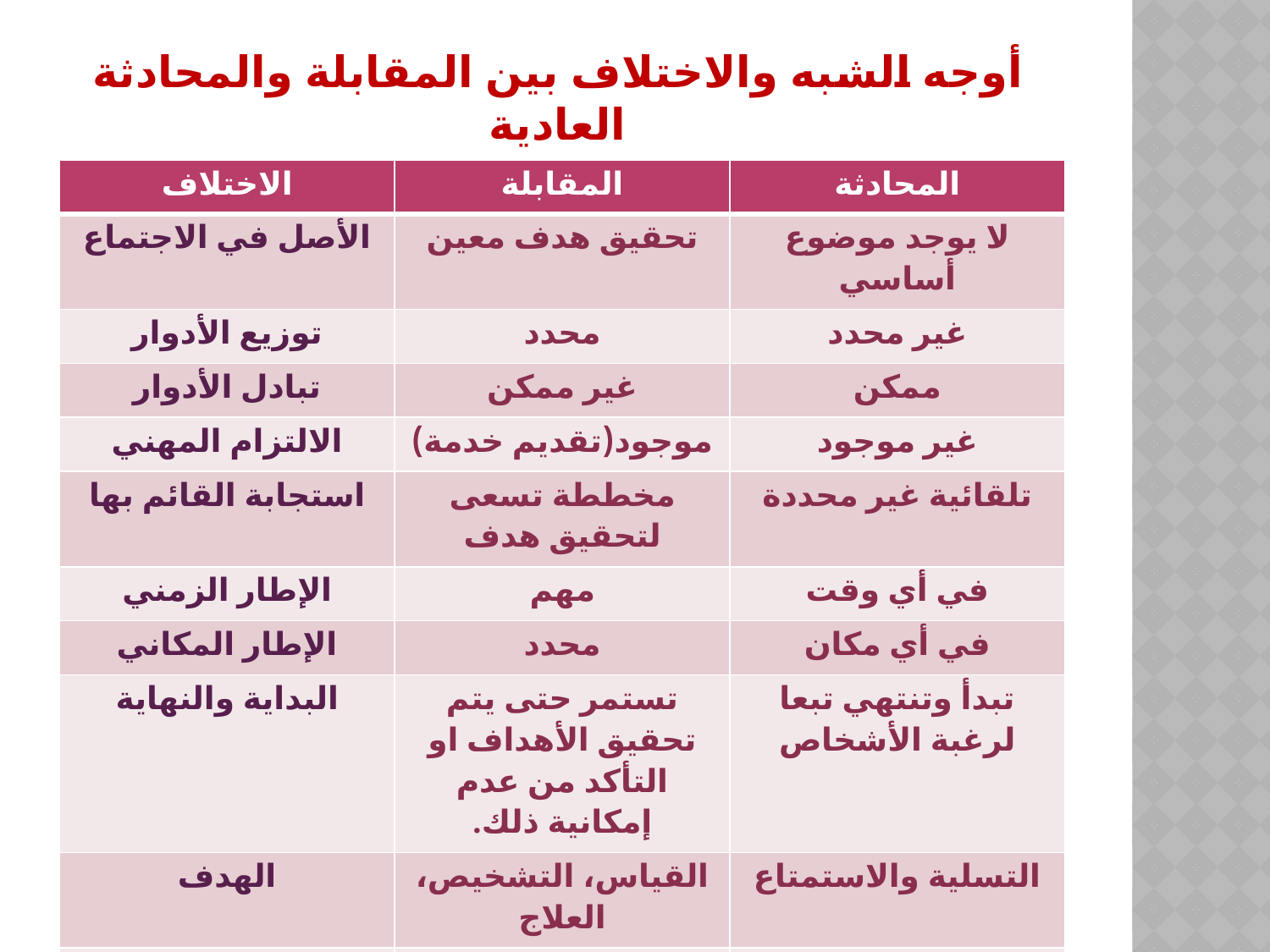

# أوجه الشبه والاختلاف بين المقابلة والمحادثة العادية
| الاختلاف | المقابلة | المحادثة |
| --- | --- | --- |
| الأصل في الاجتماع | تحقيق هدف معين | لا يوجد موضوع أساسي |
| توزيع الأدوار | محدد | غير محدد |
| تبادل الأدوار | غير ممكن | ممكن |
| الالتزام المهني | موجود(تقديم خدمة) | غير موجود |
| استجابة القائم بها | مخططة تسعى لتحقيق هدف | تلقائية غير محددة |
| الإطار الزمني | مهم | في أي وقت |
| الإطار المكاني | محدد | في أي مكان |
| البداية والنهاية | تستمر حتى يتم تحقيق الأهداف او التأكد من عدم إمكانية ذلك. | تبدأ وتنتهي تبعا لرغبة الأشخاص |
| الهدف | القياس، التشخيص، العلاج | التسلية والاستمتاع |
| عملية التفاعل | اهتمام زائد بها | ليست موضع اهتمام |